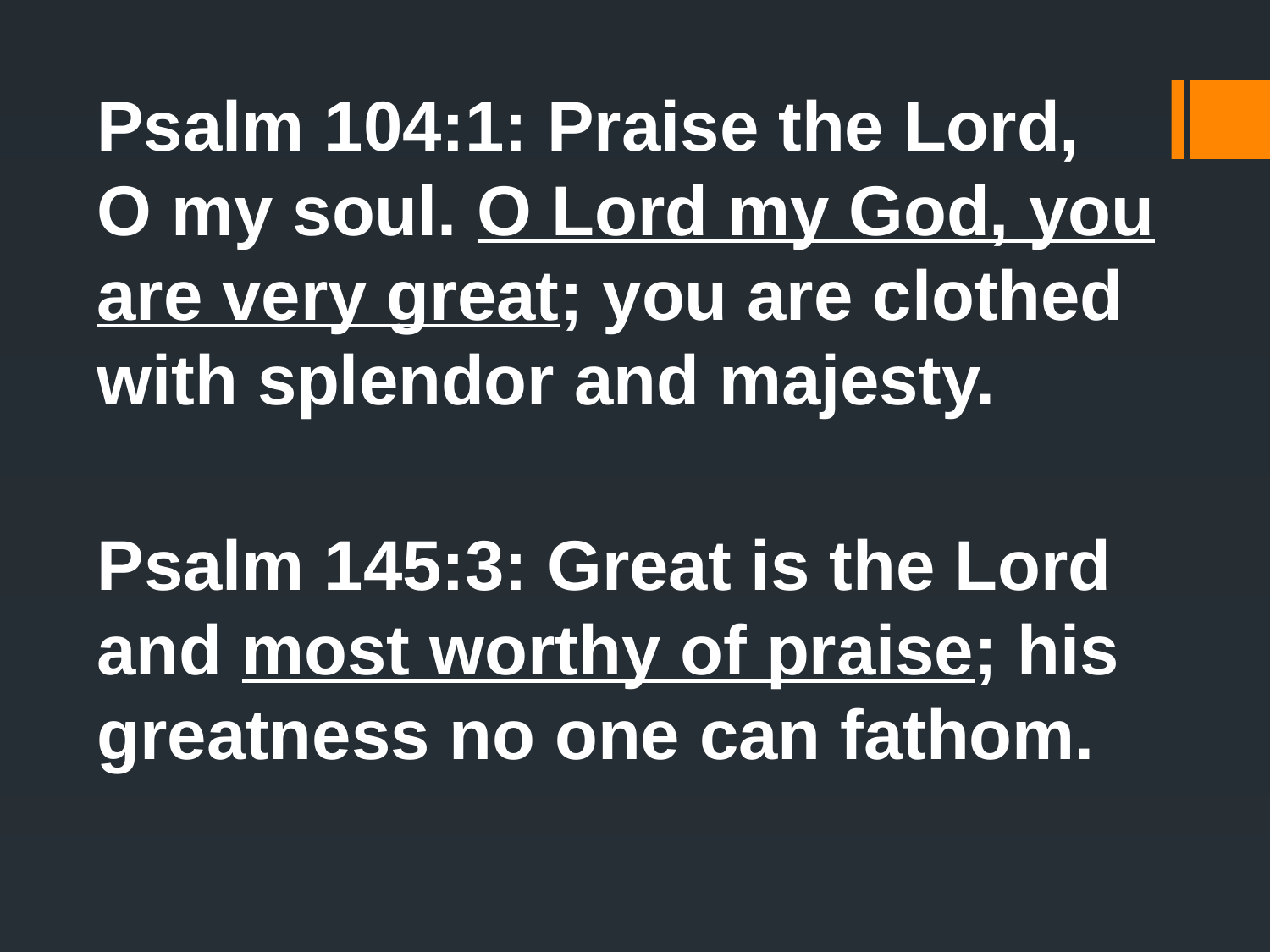

Psalm 104:1: Praise the Lord,  O my soul. O Lord my God, you are very great; you are clothed with splendor and majesty.
Psalm 145:3: Great is the Lord and most worthy of praise; his greatness no one can fathom.